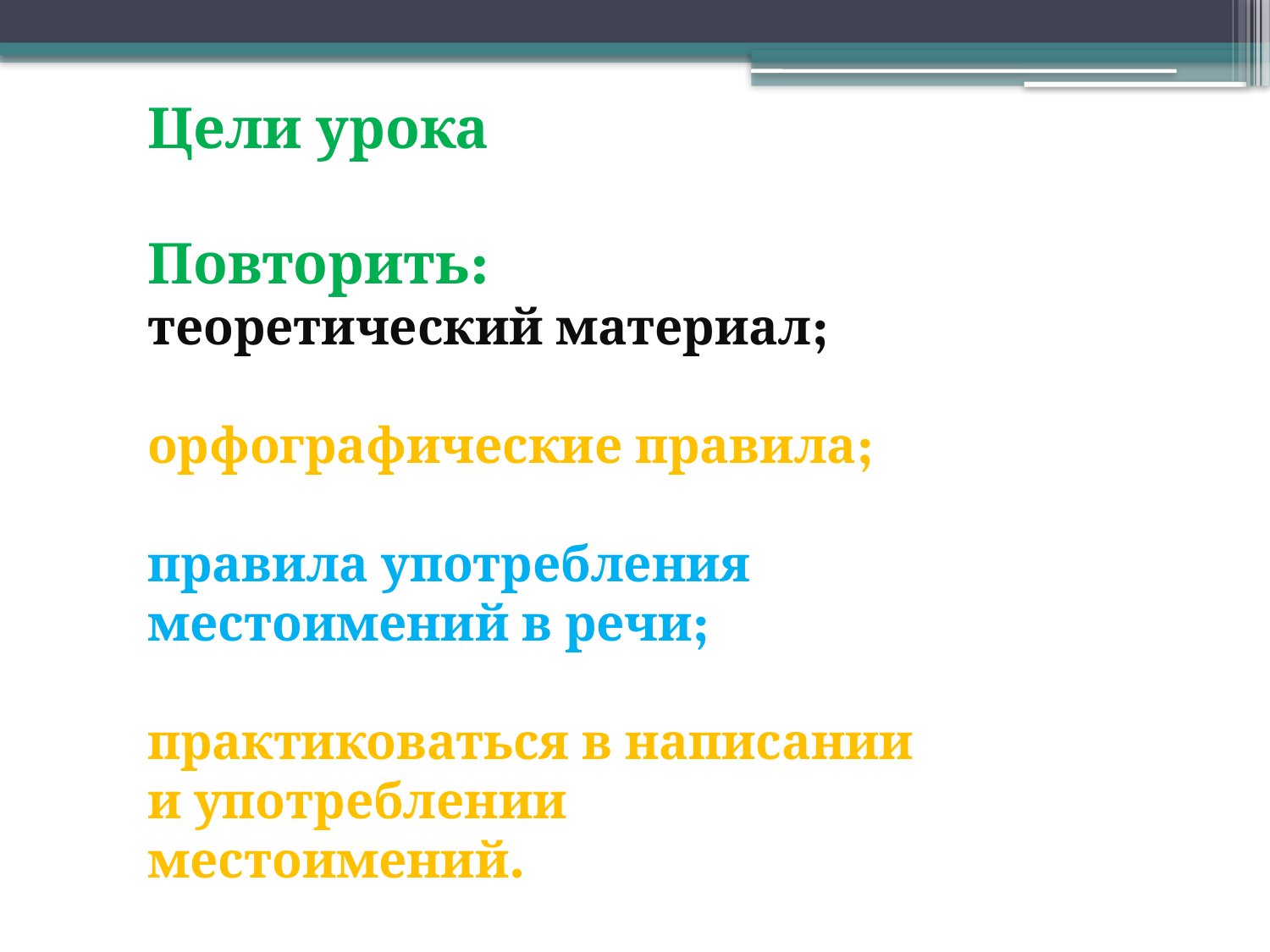

Цели урока

Повторить:
теоретический материал;

орфографические правила;

правила употребления местоимений в речи;

практиковаться в написании и употреблении местоимений.